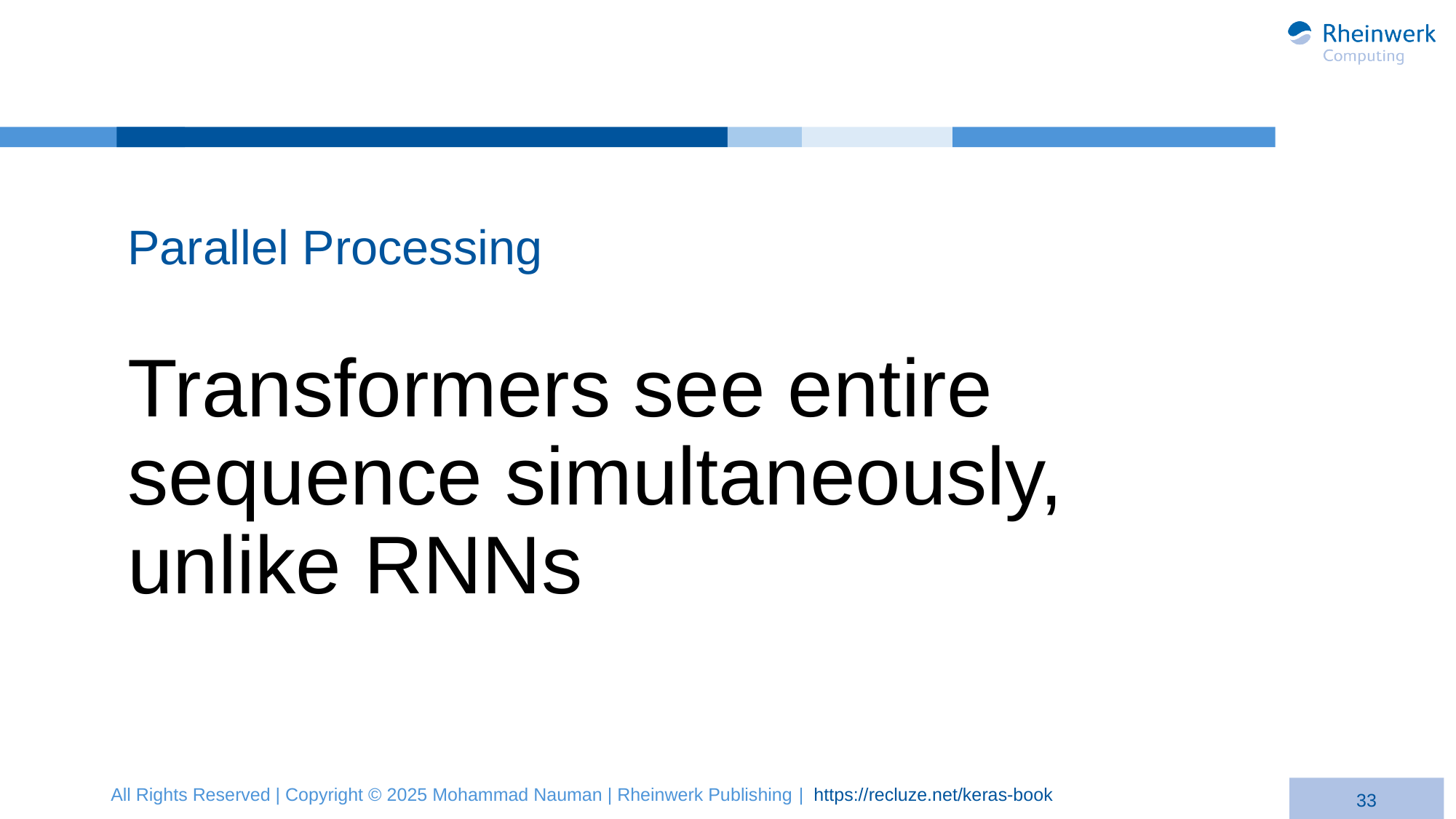

Parallel Processing
# Transformers see entire sequence simultaneously, unlike RNNs